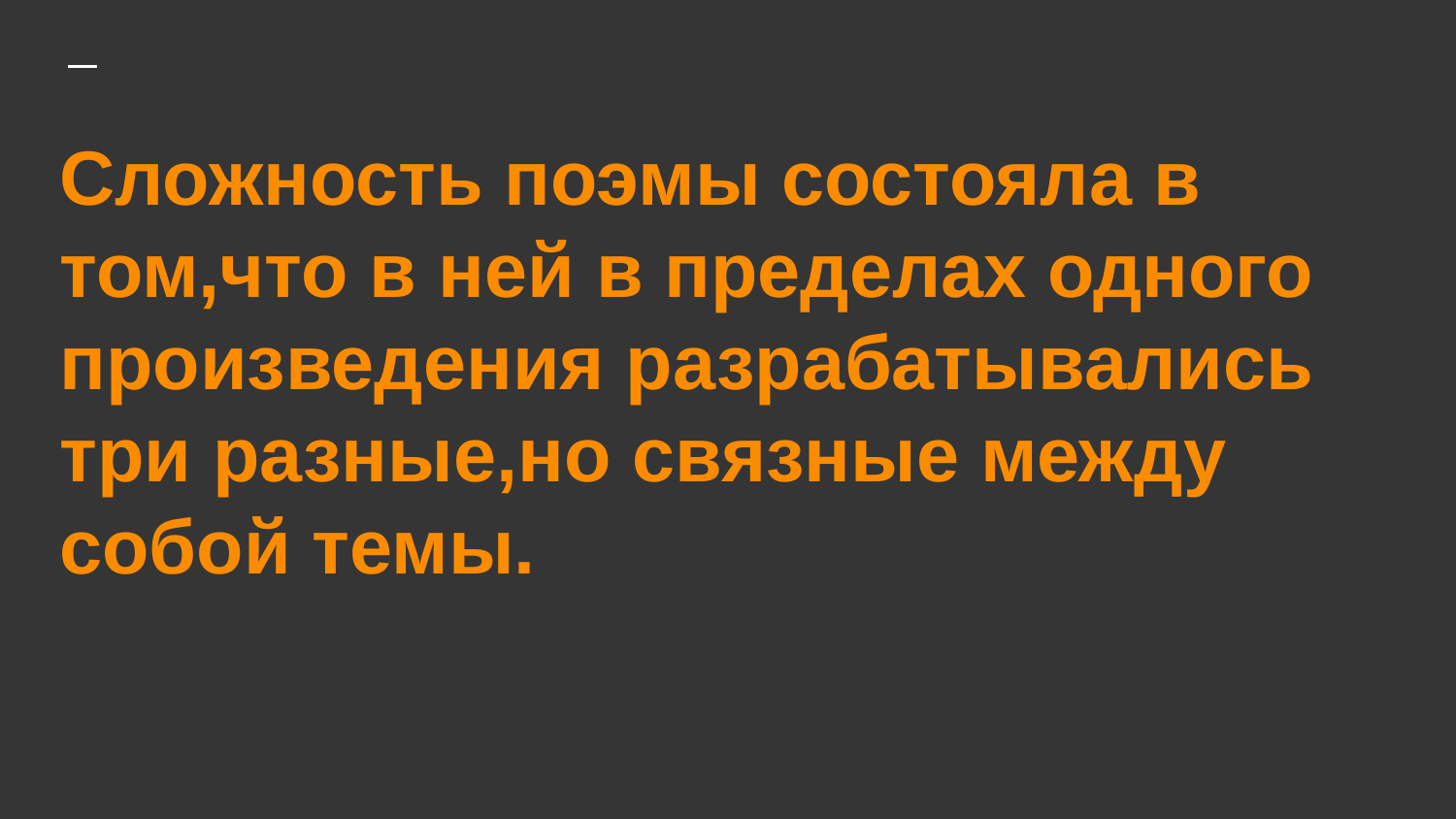

# Сложность поэмы состояла в том,что в ней в пределах одного произведения разрабатывались три разные,но связные между собой темы.